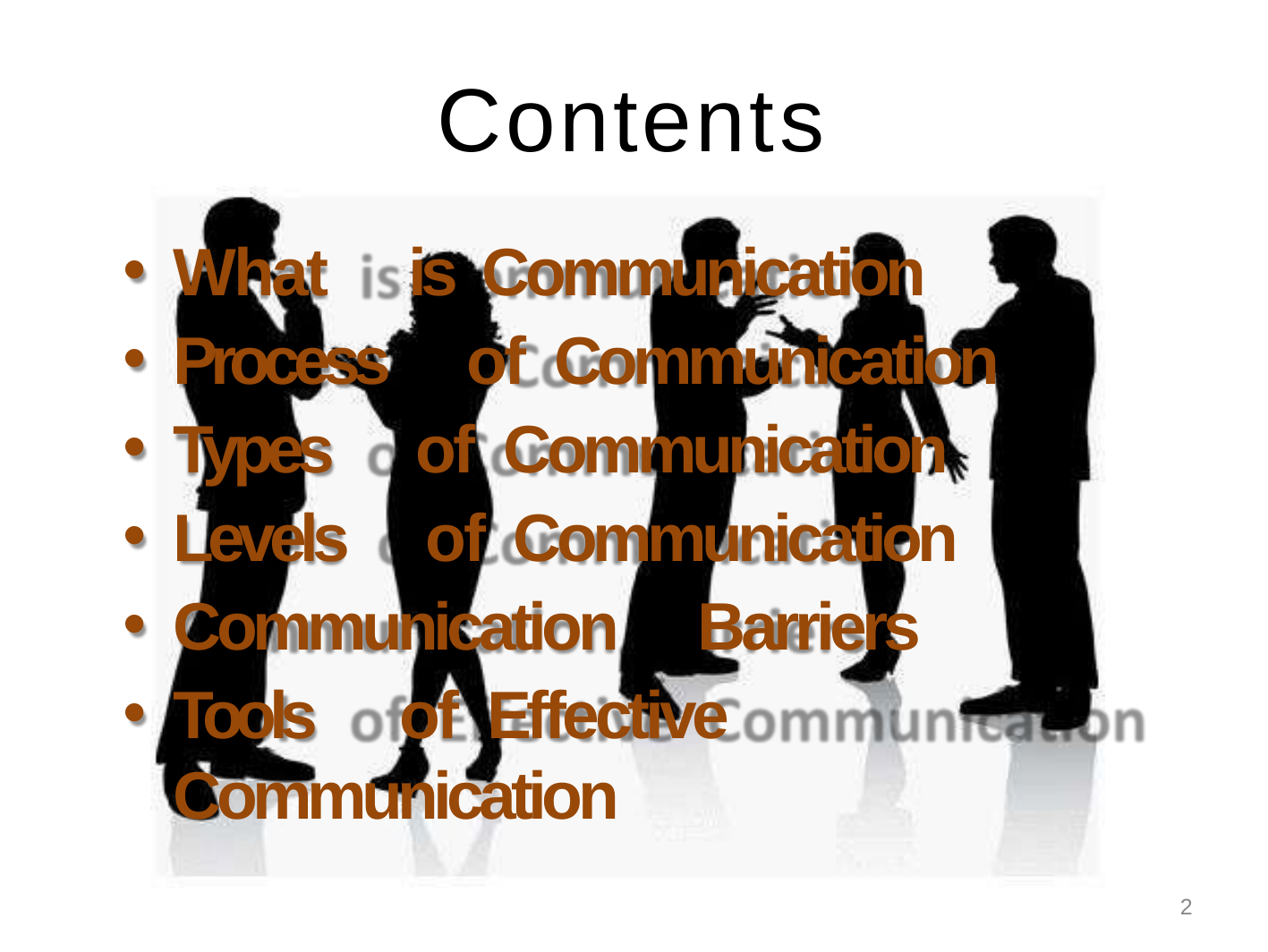

# Contents

What	is	Communication
Process	of	Communication
Types	of	Communication
Levels	of	Communication
Communication	Barriers
Tools	of	Effective	Communication

2